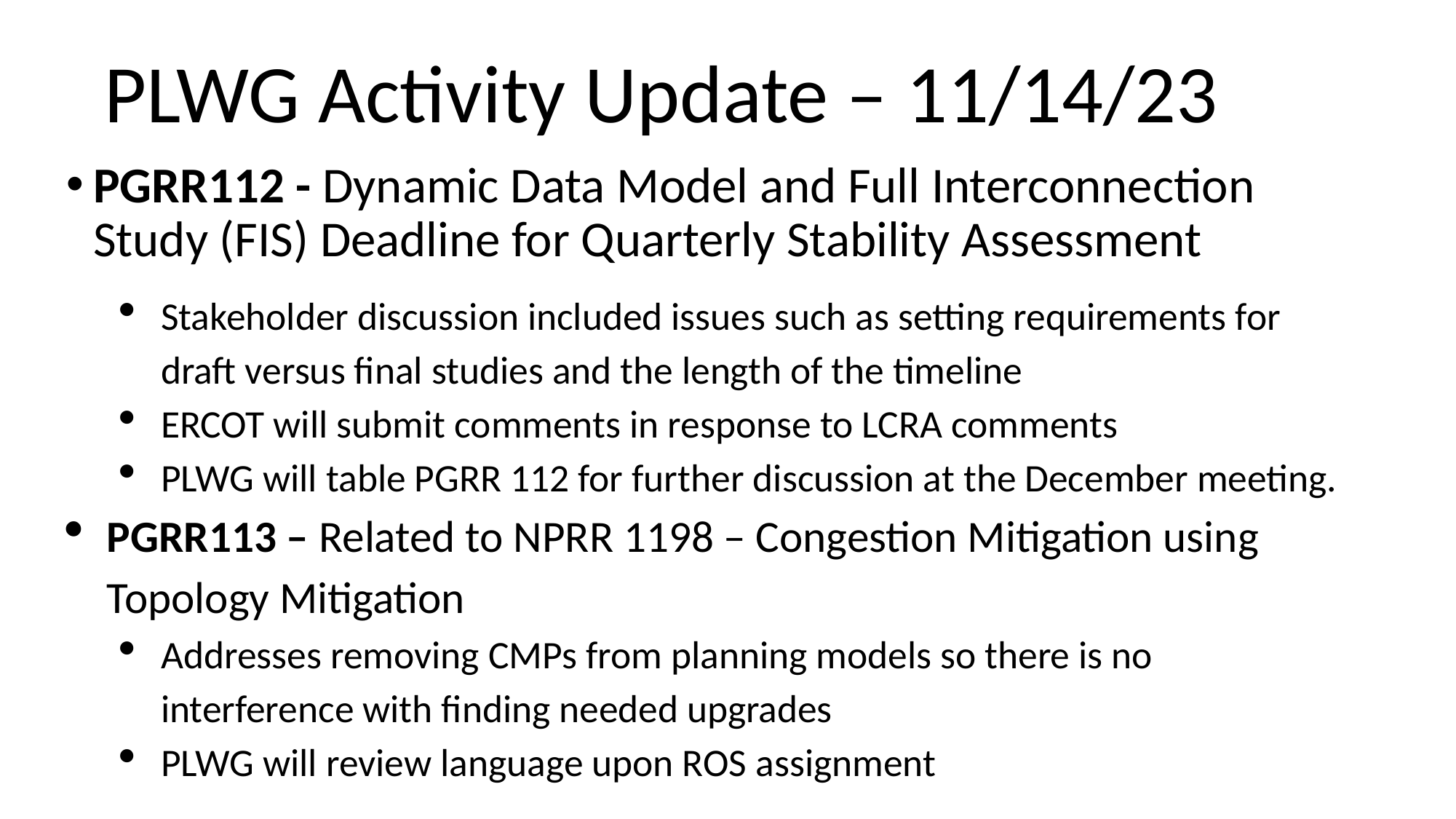

# PLWG Activity Update – 11/14/23
PGRR112 - Dynamic Data Model and Full Interconnection Study (FIS) Deadline for Quarterly Stability Assessment
Stakeholder discussion included issues such as setting requirements for draft versus final studies and the length of the timeline
ERCOT will submit comments in response to LCRA comments
PLWG will table PGRR 112 for further discussion at the December meeting.
PGRR113 – Related to NPRR 1198 – Congestion Mitigation using Topology Mitigation
Addresses removing CMPs from planning models so there is no interference with finding needed upgrades
PLWG will review language upon ROS assignment